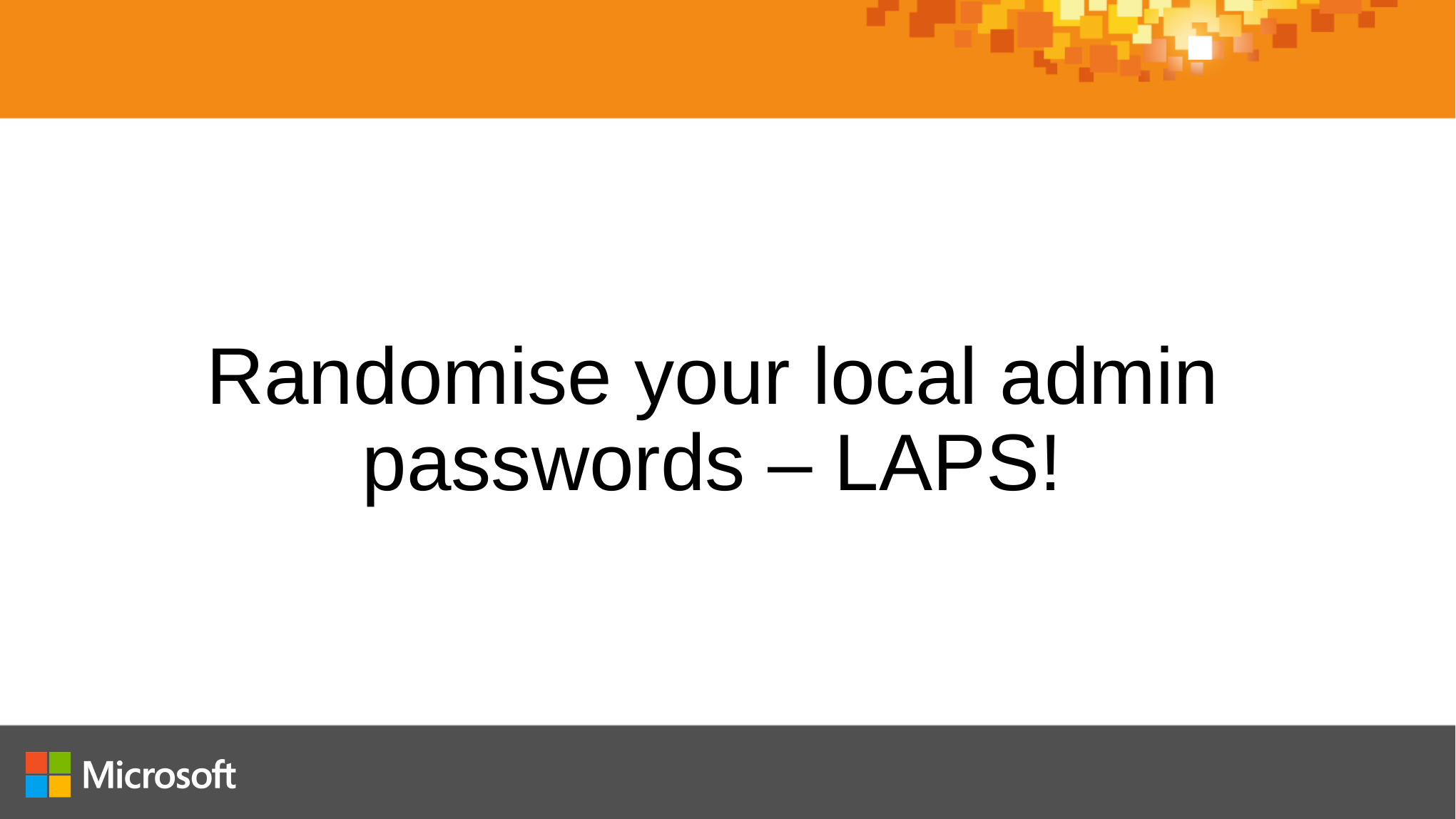

Randomise your local admin passwords – LAPS!